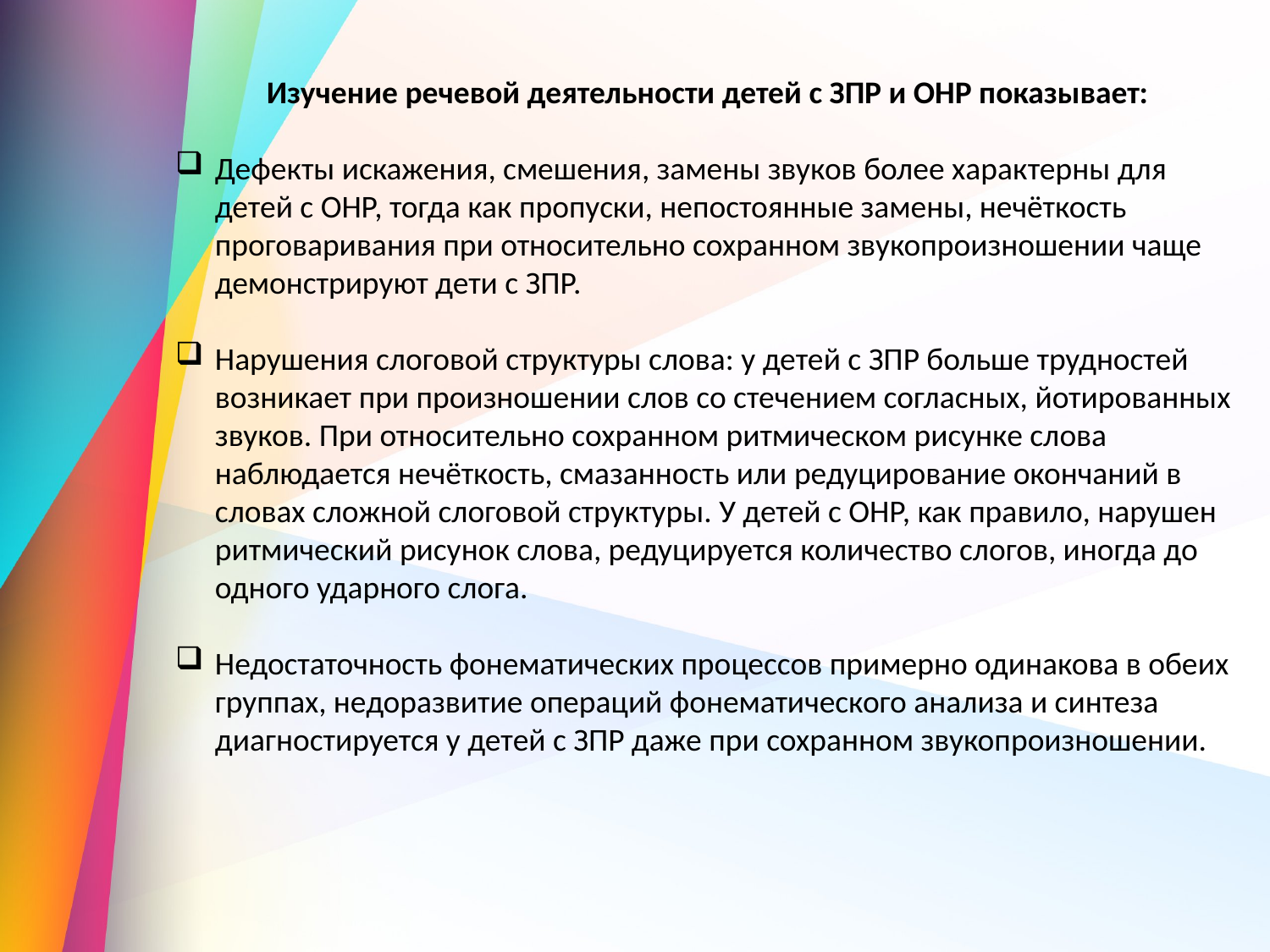

Изучение речевой деятельности детей с ЗПР и ОНР показывает:

Дефекты искажения, смешения, замены звуков более характерны для детей с ОНР, тогда как пропуски, непостоянные замены, нечёткость проговаривания при относительно сохранном звукопроизношении чаще демонстрируют дети с ЗПР.

Нарушения слоговой структуры слова: у детей с ЗПР больше трудностей возникает при произношении слов со стечением согласных, йотированных звуков. При относительно сохранном ритмическом рисунке слова наблюдается нечёткость, смазанность или редуцирование окончаний в словах сложной слоговой структуры. У детей с ОНР, как правило, нарушен ритмический рисунок слова, редуцируется количество слогов, иногда до одного ударного слога.

Недостаточность фонематических процессов примерно одинакова в обеих группах, недоразвитие операций фонематического анализа и синтеза диагностируется у детей с ЗПР даже при сохранном звукопроизношении.